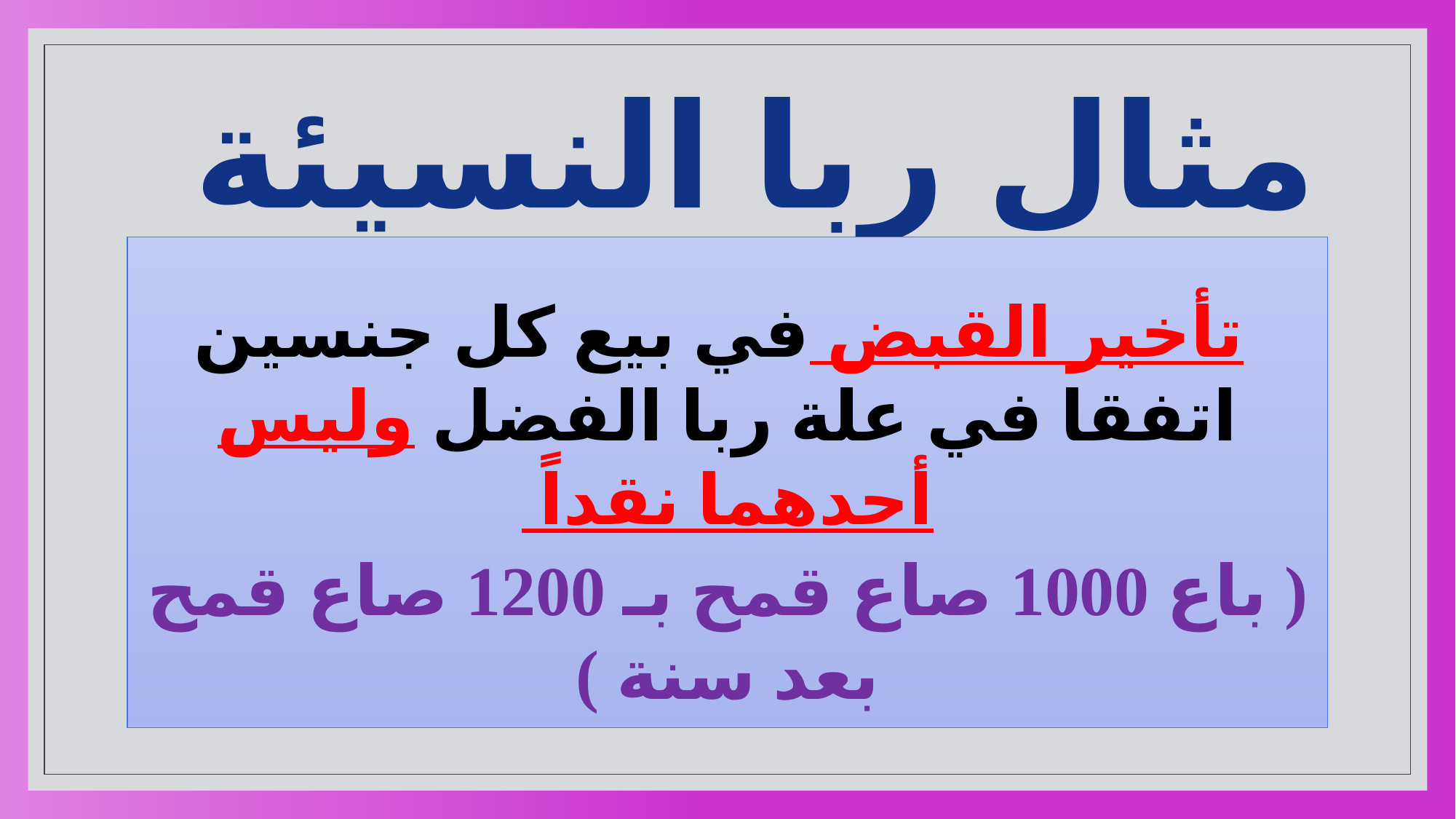

# مثال ربا النسيئة

 تأخير القبض في بيع كل جنسين اتفقا في علة ربا الفضل وليس أحدهما نقداً
( باع 1000 صاع قمح بـ 1200 صاع قمح بعد سنة )